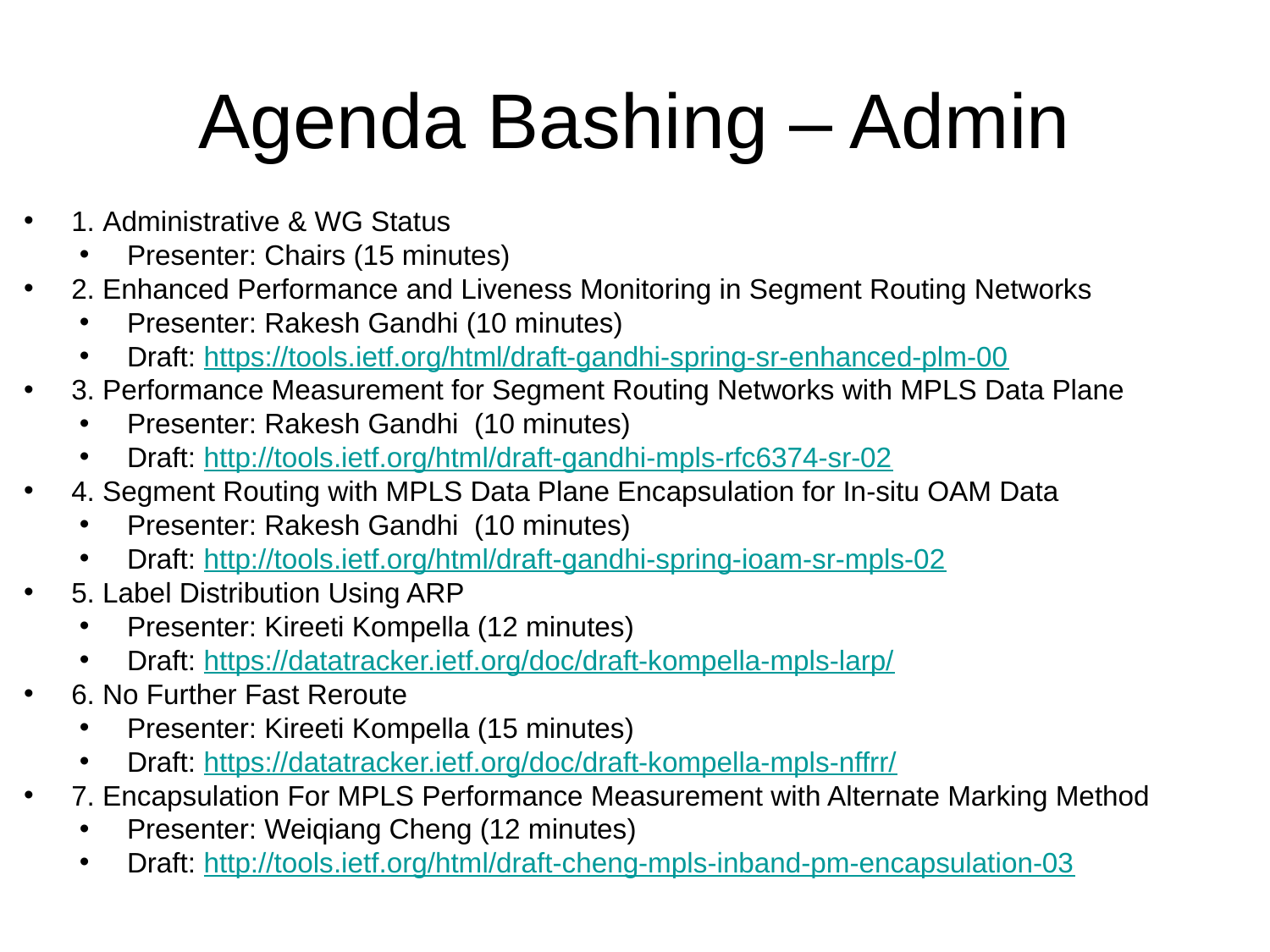

# Agenda Bashing – Admin
1. Administrative & WG Status
Presenter: Chairs (15 minutes)
2. Enhanced Performance and Liveness Monitoring in Segment Routing Networks
Presenter: Rakesh Gandhi (10 minutes)
Draft: https://tools.ietf.org/html/draft-gandhi-spring-sr-enhanced-plm-00
3. Performance Measurement for Segment Routing Networks with MPLS Data Plane
Presenter: Rakesh Gandhi  (10 minutes)
Draft: http://tools.ietf.org/html/draft-gandhi-mpls-rfc6374-sr-02
4. Segment Routing with MPLS Data Plane Encapsulation for In-situ OAM Data
Presenter: Rakesh Gandhi  (10 minutes)
Draft: http://tools.ietf.org/html/draft-gandhi-spring-ioam-sr-mpls-02
5. Label Distribution Using ARP
Presenter: Kireeti Kompella (12 minutes)
Draft: https://datatracker.ietf.org/doc/draft-kompella-mpls-larp/
6. No Further Fast Reroute
Presenter: Kireeti Kompella (15 minutes)
Draft: https://datatracker.ietf.org/doc/draft-kompella-mpls-nffrr/
7. Encapsulation For MPLS Performance Measurement with Alternate Marking Method
Presenter: Weiqiang Cheng (12 minutes)
Draft: http://tools.ietf.org/html/draft-cheng-mpls-inband-pm-encapsulation-03